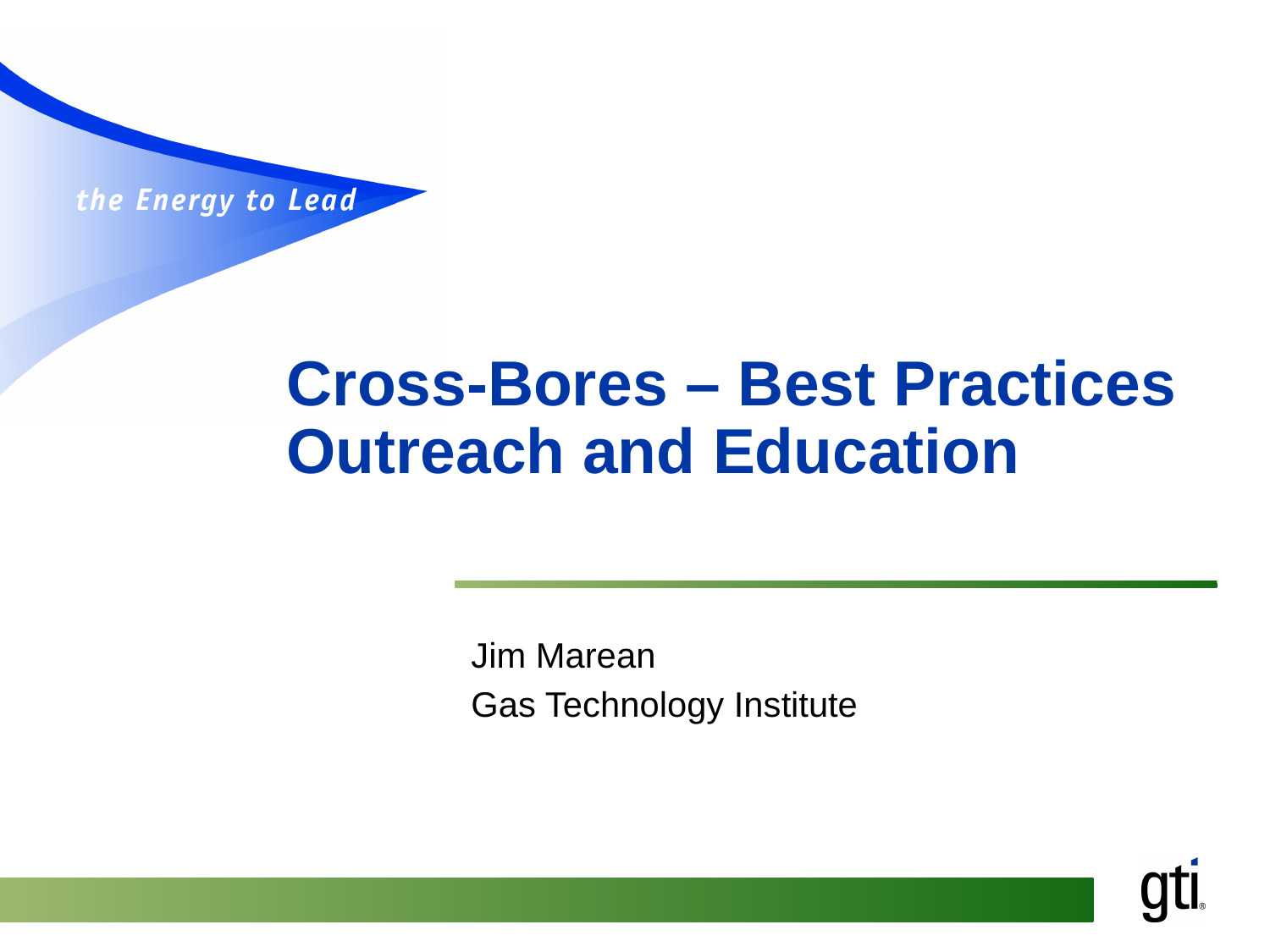

# Cross-Bores – Best Practices Outreach and Education

Jim Marean
Gas Technology Institute